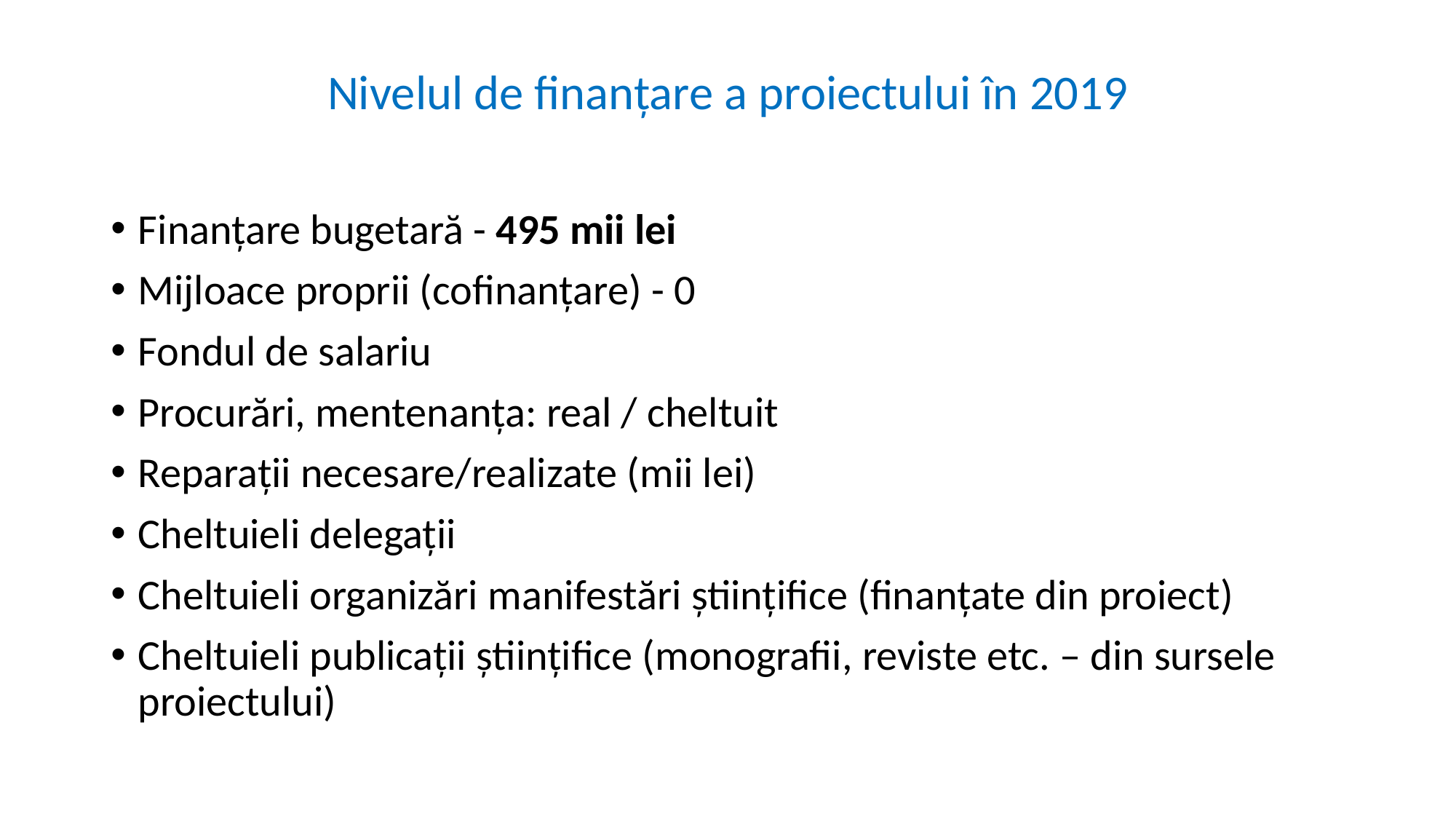

# Nivelul de finanțare a proiectului în 2019
Finanţare bugetară - 495 mii lei
Mijloace proprii (cofinanțare) - 0
Fondul de salariu
Procurări, mentenanța: real / cheltuit
Reparații necesare/realizate (mii lei)
Cheltuieli delegații
Cheltuieli organizări manifestări științifice (finanțate din proiect)
Cheltuieli publicații științifice (monografii, reviste etc. – din sursele proiectului)